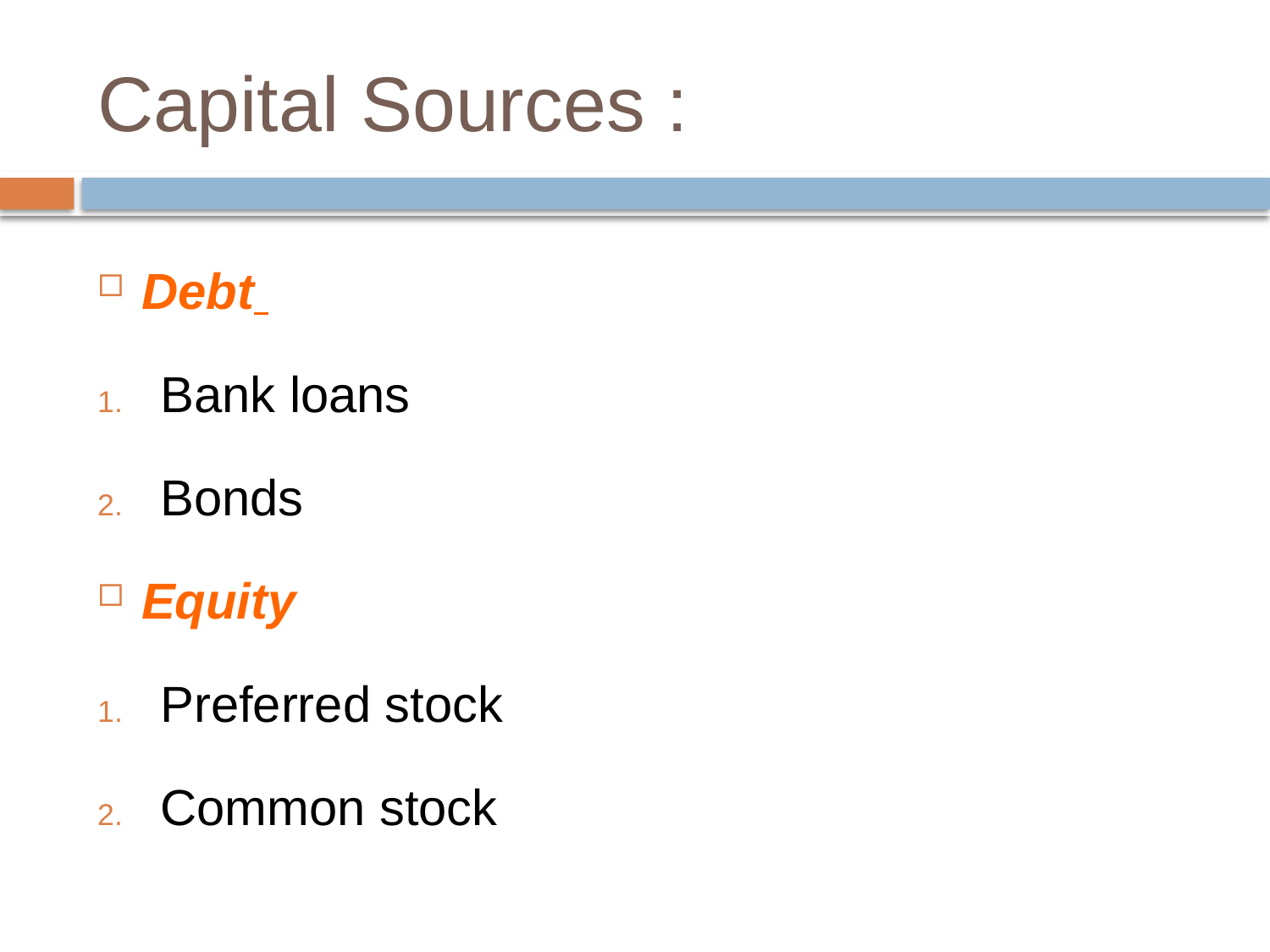

# Capital Sources :
Debt
Bank loans
Bonds
Equity
Preferred stock
Common stock